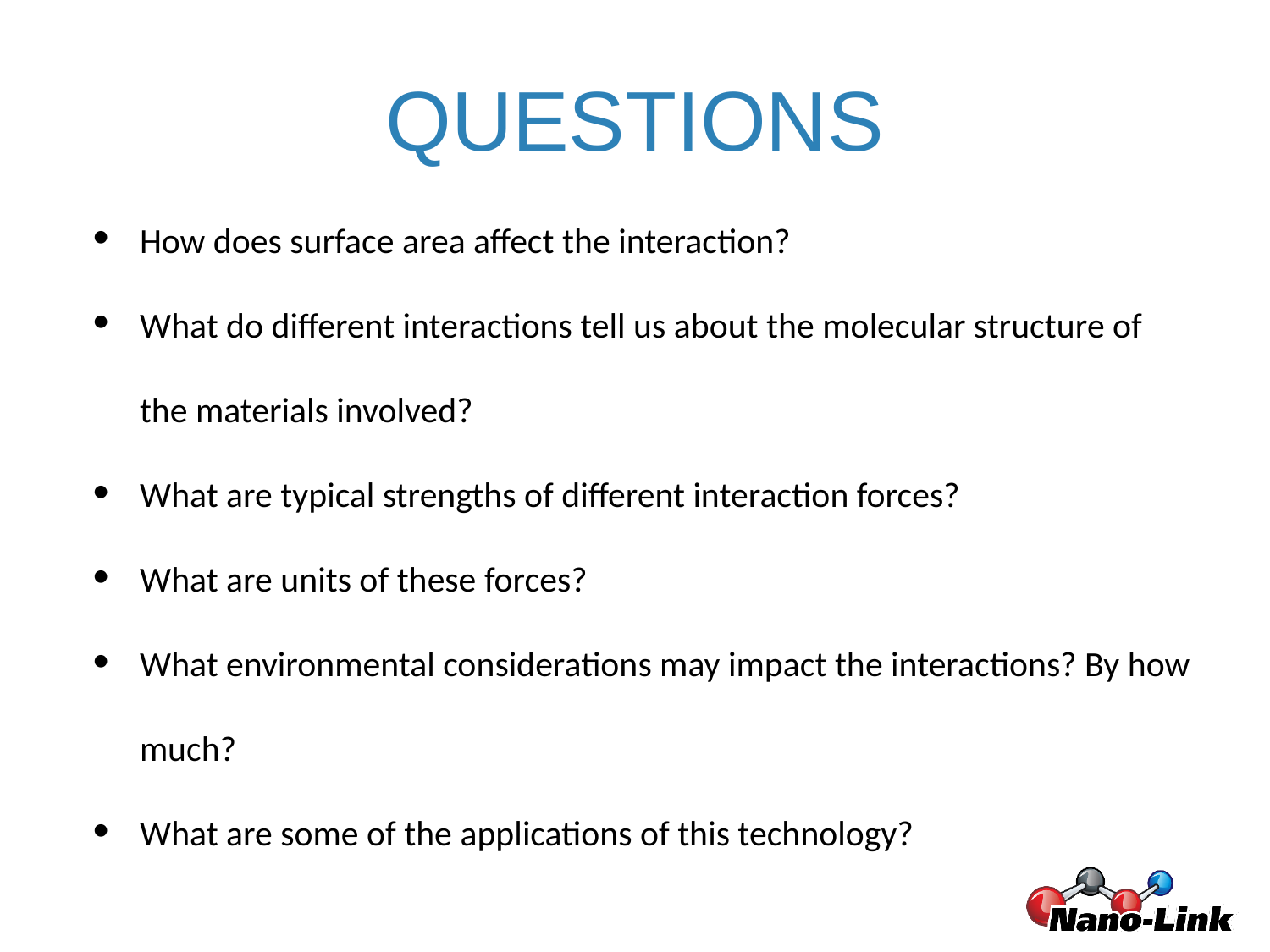

# QUESTIONS
How does surface area affect the interaction?
What do different interactions tell us about the molecular structure of the materials involved?
What are typical strengths of different interaction forces?
What are units of these forces?
What environmental considerations may impact the interactions? By how much?
What are some of the applications of this technology?